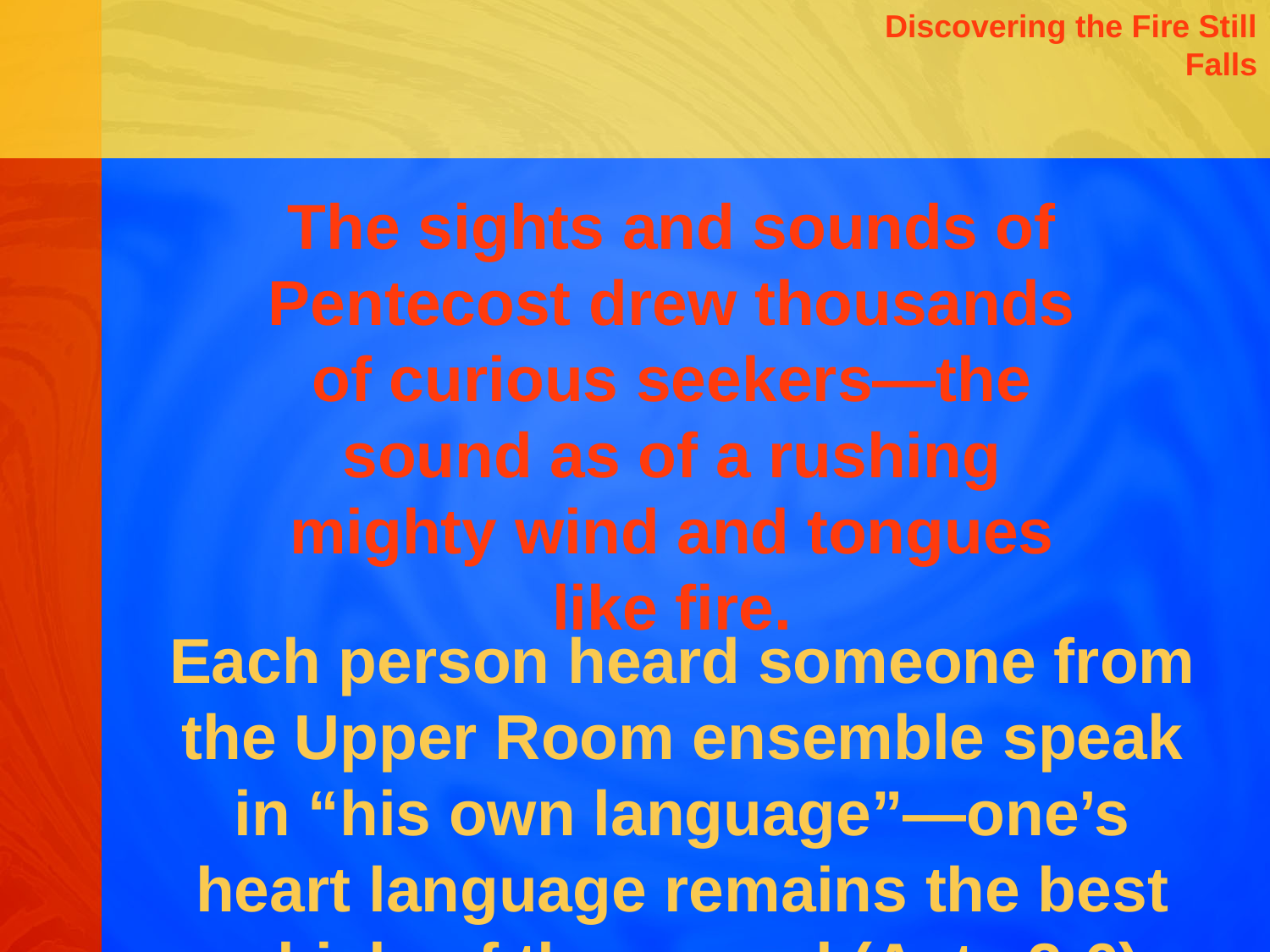

Discovering the Fire Still Falls
The sights and sounds of Pentecost drew thousands of curious seekers—the sound as of a rushing mighty wind and tongues like fire.
Each person heard someone from the Upper Room ensemble speak in “his own language”—one’s heart language remains the best vehicle of the gospel (Acts 2:6).